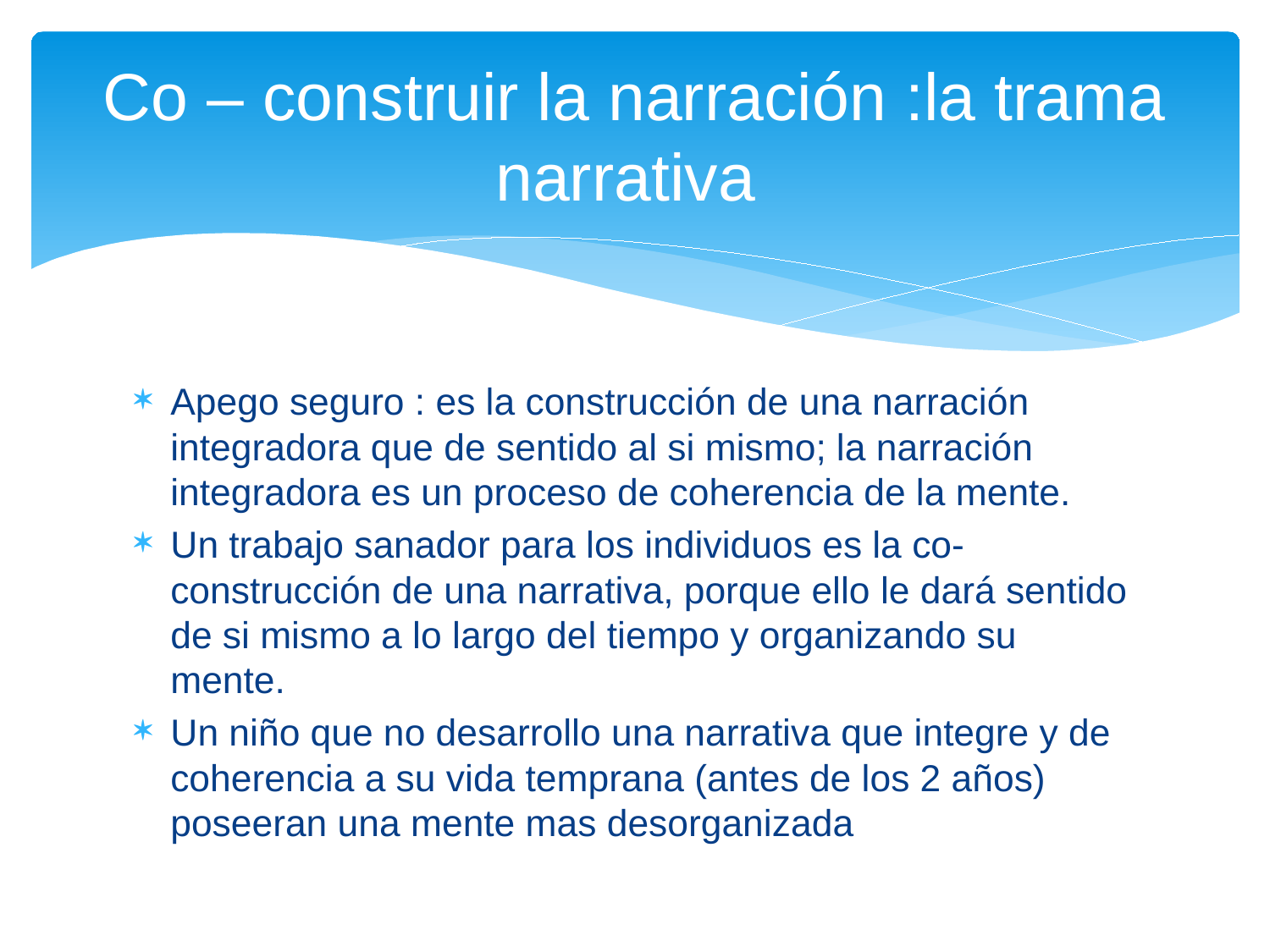

# Co – construir la narración :la trama narrativa
Apego seguro : es la construcción de una narración integradora que de sentido al si mismo; la narración integradora es un proceso de coherencia de la mente.
Un trabajo sanador para los individuos es la co-construcción de una narrativa, porque ello le dará sentido de si mismo a lo largo del tiempo y organizando su mente.
Un niño que no desarrollo una narrativa que integre y de coherencia a su vida temprana (antes de los 2 años) poseeran una mente mas desorganizada